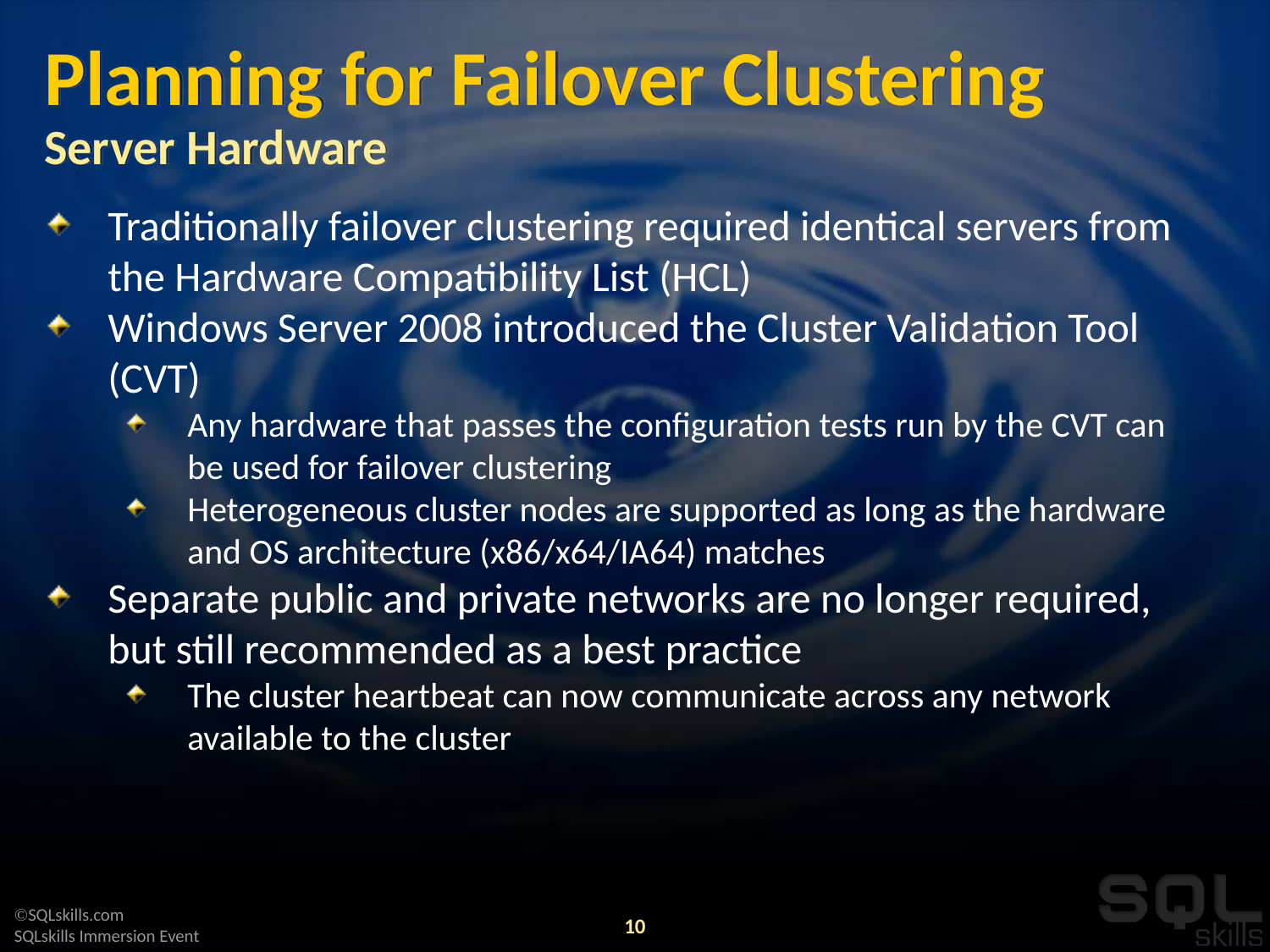

# Planning for Failover Clustering Server Hardware
Traditionally failover clustering required identical servers from the Hardware Compatibility List (HCL)
Windows Server 2008 introduced the Cluster Validation Tool (CVT)
Any hardware that passes the configuration tests run by the CVT can be used for failover clustering
Heterogeneous cluster nodes are supported as long as the hardware and OS architecture (x86/x64/IA64) matches
Separate public and private networks are no longer required, but still recommended as a best practice
The cluster heartbeat can now communicate across any network available to the cluster
10